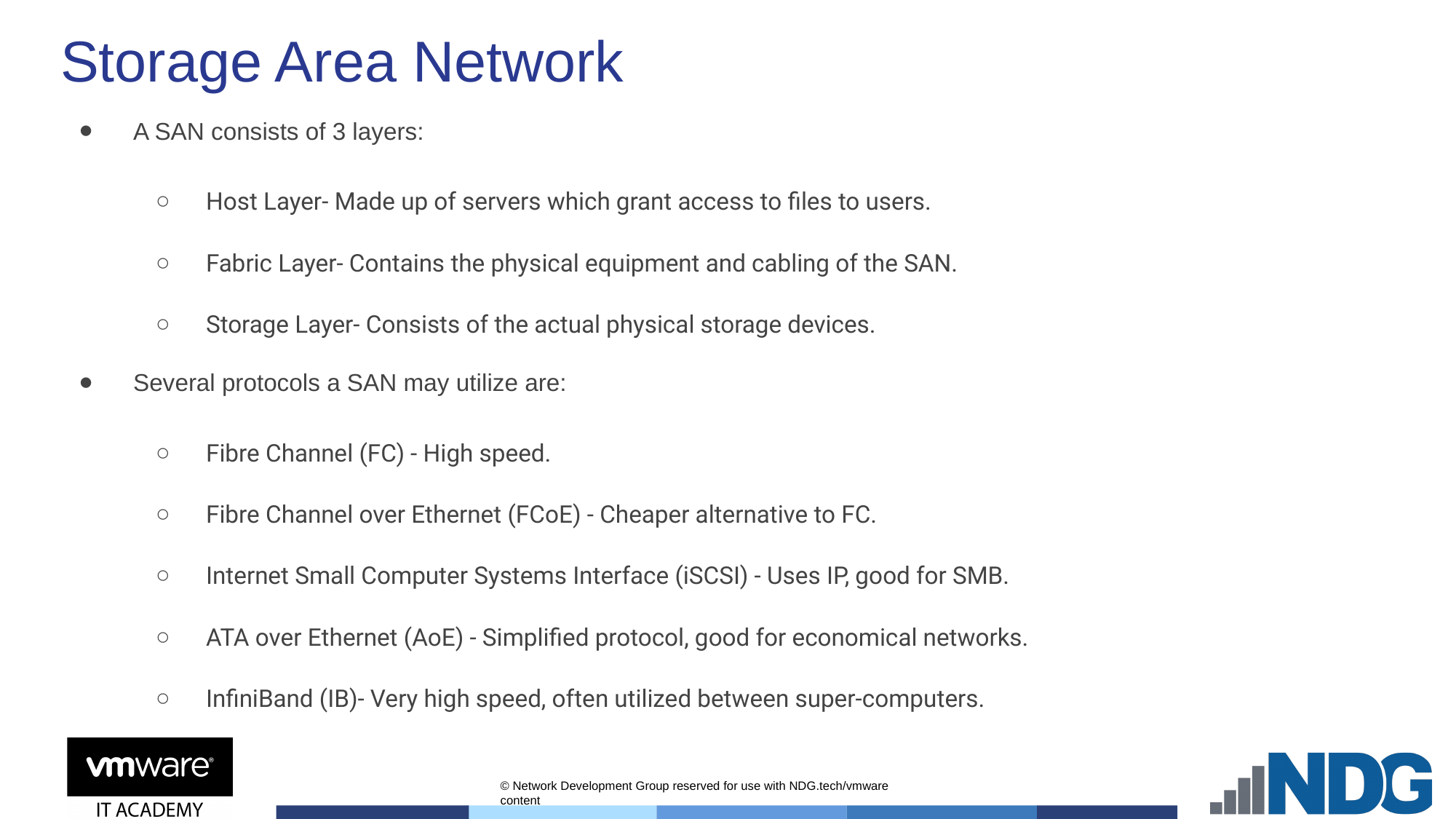

# Storage Area Network
A SAN consists of 3 layers:
Host Layer- Made up of servers which grant access to files to users.
Fabric Layer- Contains the physical equipment and cabling of the SAN.
Storage Layer- Consists of the actual physical storage devices.
Several protocols a SAN may utilize are:
Fibre Channel (FC) - High speed.
Fibre Channel over Ethernet (FCoE) - Cheaper alternative to FC.
Internet Small Computer Systems Interface (iSCSI) - Uses IP, good for SMB.
ATA over Ethernet (AoE) - Simplified protocol, good for economical networks.
InfiniBand (IB)- Very high speed, often utilized between super-computers.